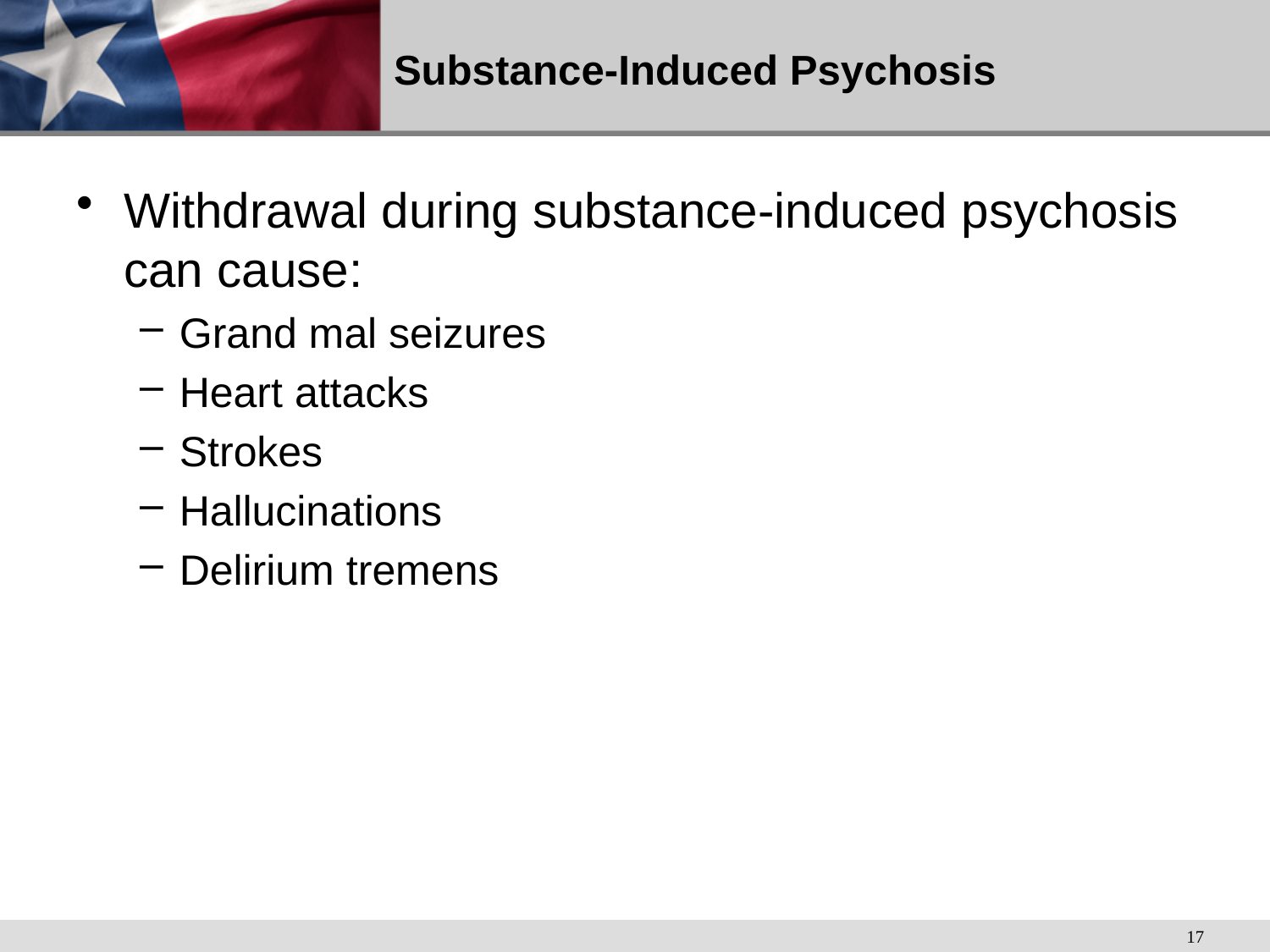

# Substance-Induced Psychosis
Withdrawal during substance-induced psychosis can cause:
Grand mal seizures
Heart attacks
Strokes
Hallucinations
Delirium tremens

17